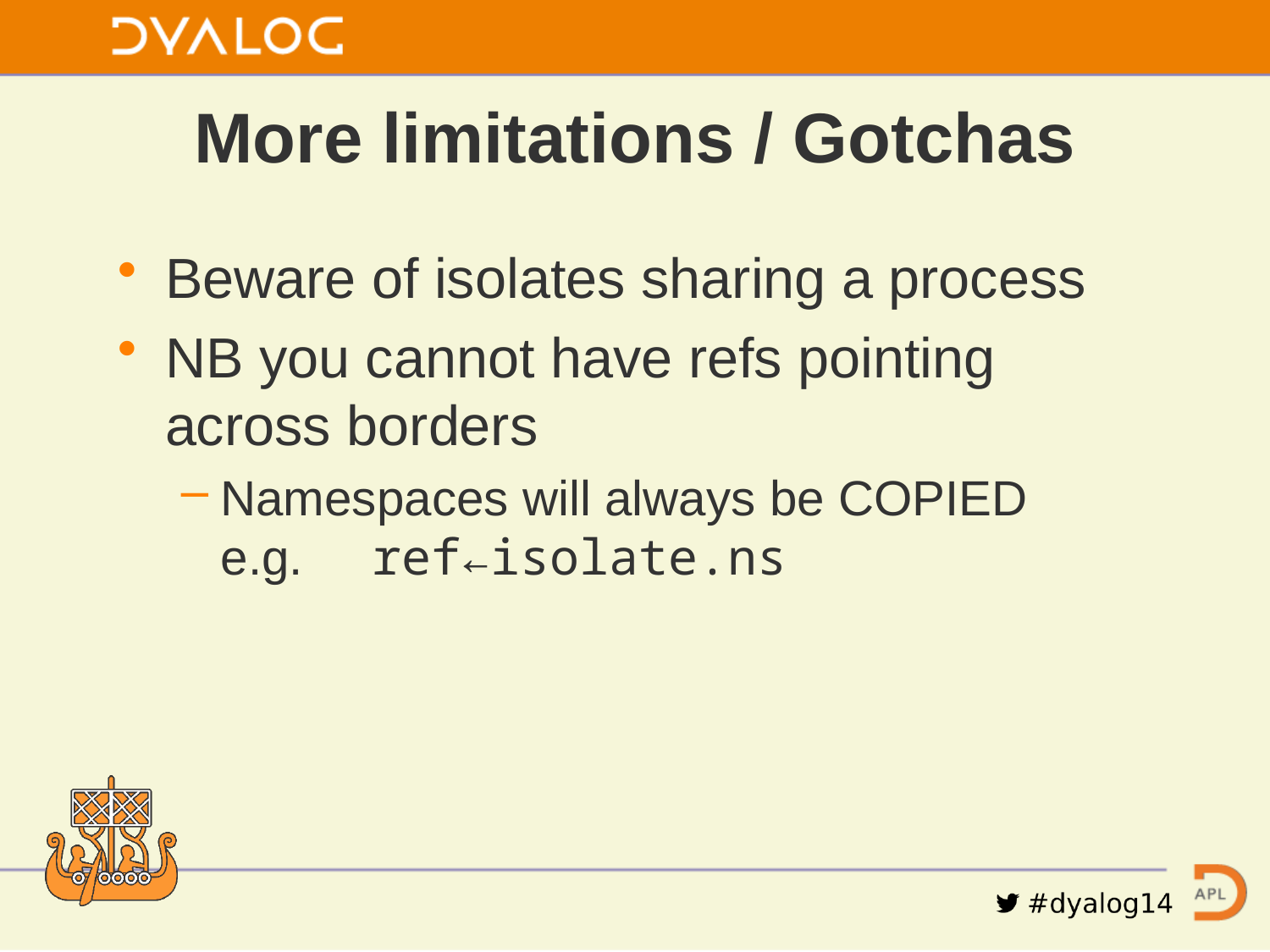

# More limitations / Gotchas
Beware of isolates sharing a process
NB you cannot have refs pointing across borders
Namespaces will always be COPIED
e.g.     ref←isolate.ns